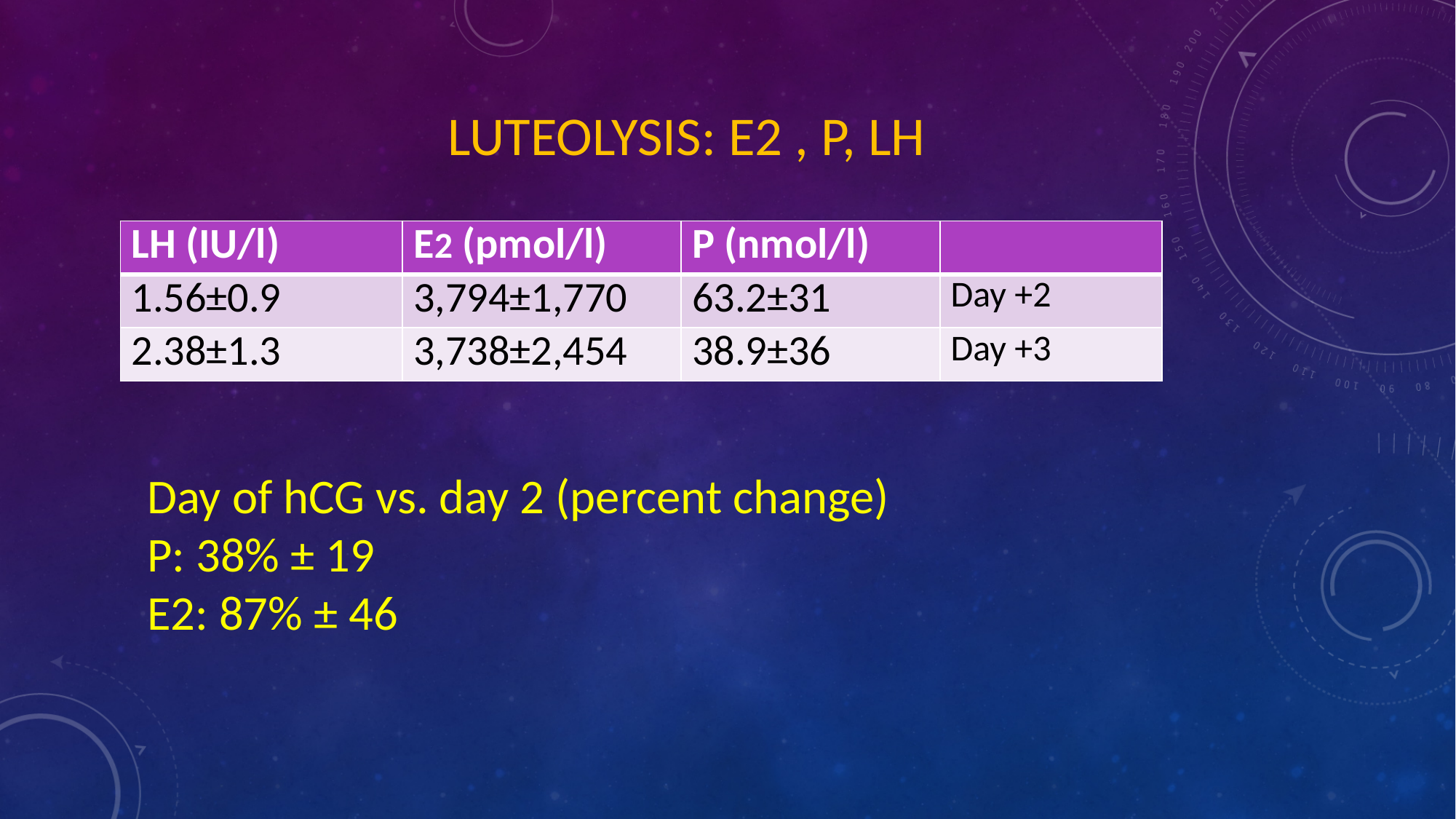

# Luteolysis: E2 , P, LH
| LH (IU/l) | E2 (pmol/l) | P (nmol/l) |  |
| --- | --- | --- | --- |
| 1.56±0.9 | 3,794±1,770 | 63.2±31 | Day +2 |
| 2.38±1.3 | 3,738±2,454 | 38.9±36 | Day +3 |
Day of hCG vs. day 2 (percent change)
P: 38% ± 19
E2: 87% ± 46